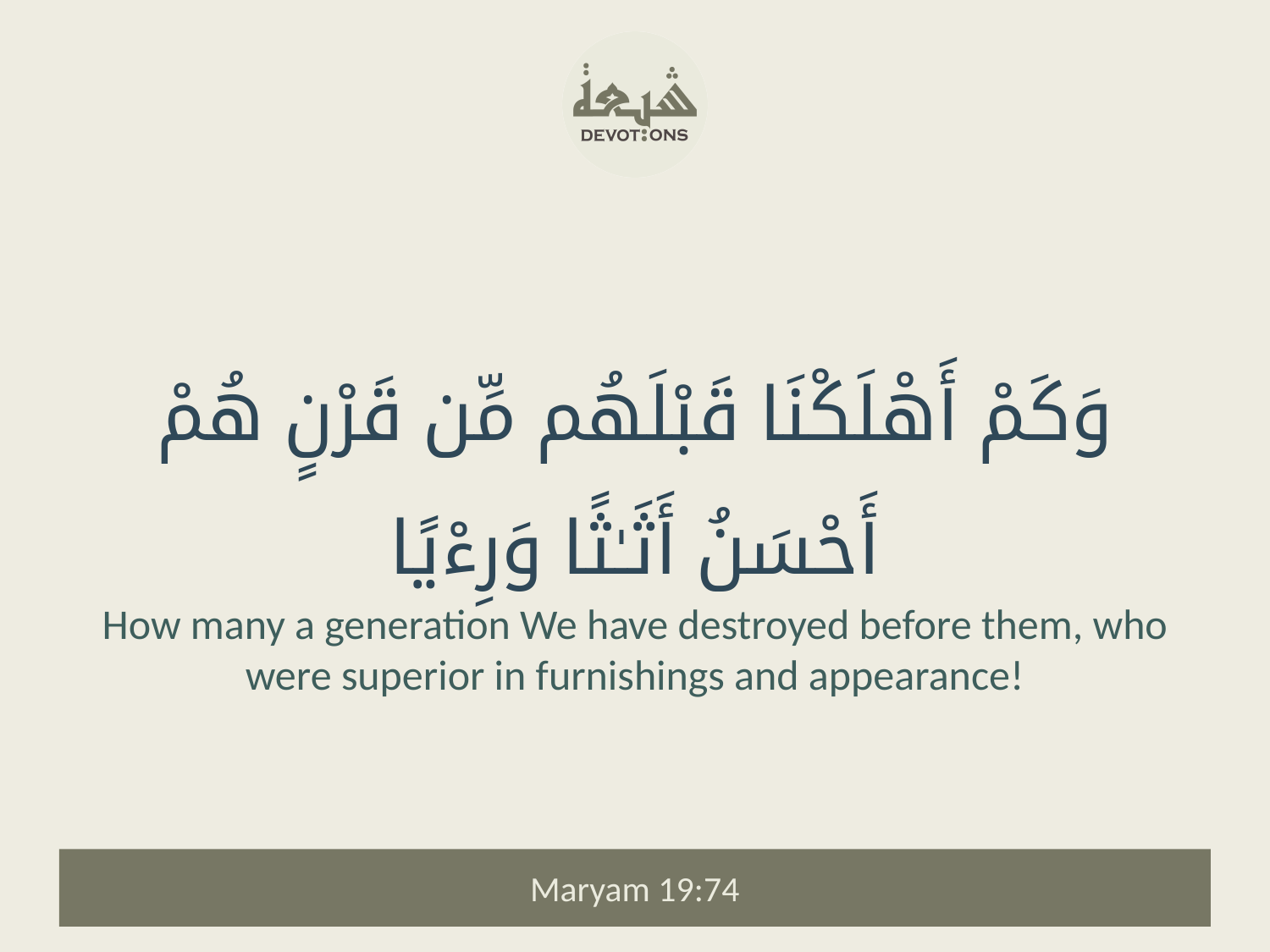

وَكَمْ أَهْلَكْنَا قَبْلَهُم مِّن قَرْنٍ هُمْ أَحْسَنُ أَثَـٰثًا وَرِءْيًا
How many a generation We have destroyed before them, who were superior in furnishings and appearance!
Maryam 19:74